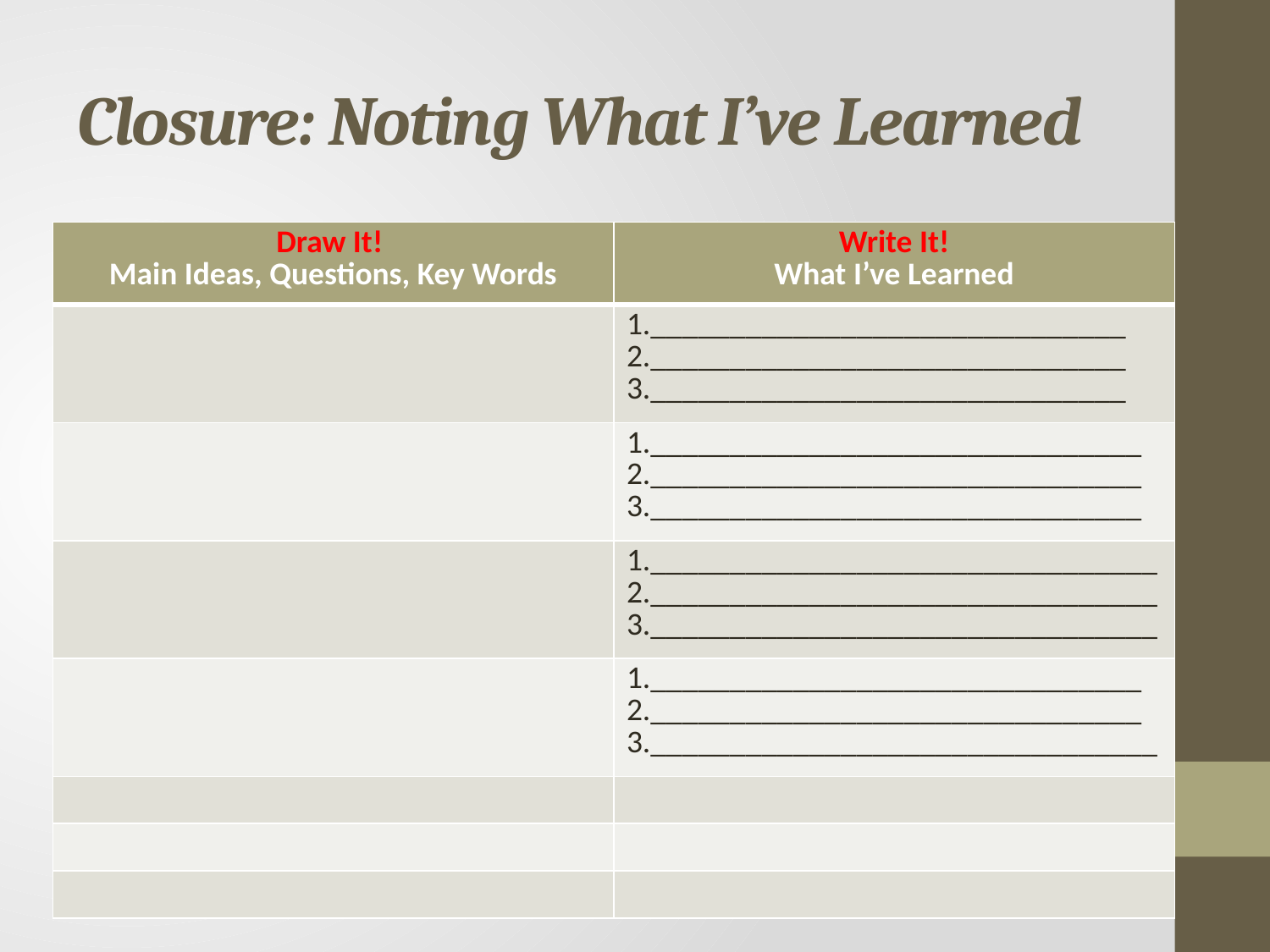

# Closure: Noting What I’ve Learned
| Draw It! Main Ideas, Questions, Key Words | Write It! What I’ve Learned |
| --- | --- |
|  | 1.\_\_\_\_\_\_\_\_\_\_\_\_\_\_\_\_\_\_\_\_\_\_\_\_\_\_\_\_\_\_ 2.\_\_\_\_\_\_\_\_\_\_\_\_\_\_\_\_\_\_\_\_\_\_\_\_\_\_\_\_\_\_ 3.\_\_\_\_\_\_\_\_\_\_\_\_\_\_\_\_\_\_\_\_\_\_\_\_\_\_\_\_\_\_ |
|  | 1.\_\_\_\_\_\_\_\_\_\_\_\_\_\_\_\_\_\_\_\_\_\_\_\_\_\_\_\_\_\_\_ 2.\_\_\_\_\_\_\_\_\_\_\_\_\_\_\_\_\_\_\_\_\_\_\_\_\_\_\_\_\_\_\_ 3.\_\_\_\_\_\_\_\_\_\_\_\_\_\_\_\_\_\_\_\_\_\_\_\_\_\_\_\_\_\_\_ |
|  | 1.\_\_\_\_\_\_\_\_\_\_\_\_\_\_\_\_\_\_\_\_\_\_\_\_\_\_\_\_\_\_\_\_ 2.\_\_\_\_\_\_\_\_\_\_\_\_\_\_\_\_\_\_\_\_\_\_\_\_\_\_\_\_\_\_\_\_ 3.\_\_\_\_\_\_\_\_\_\_\_\_\_\_\_\_\_\_\_\_\_\_\_\_\_\_\_\_\_\_\_\_ |
|  | 1.\_\_\_\_\_\_\_\_\_\_\_\_\_\_\_\_\_\_\_\_\_\_\_\_\_\_\_\_\_\_\_ 2.\_\_\_\_\_\_\_\_\_\_\_\_\_\_\_\_\_\_\_\_\_\_\_\_\_\_\_\_\_\_\_ 3.\_\_\_\_\_\_\_\_\_\_\_\_\_\_\_\_\_\_\_\_\_\_\_\_\_\_\_\_\_\_\_\_ |
|  |  |
|  |  |
|  |  |